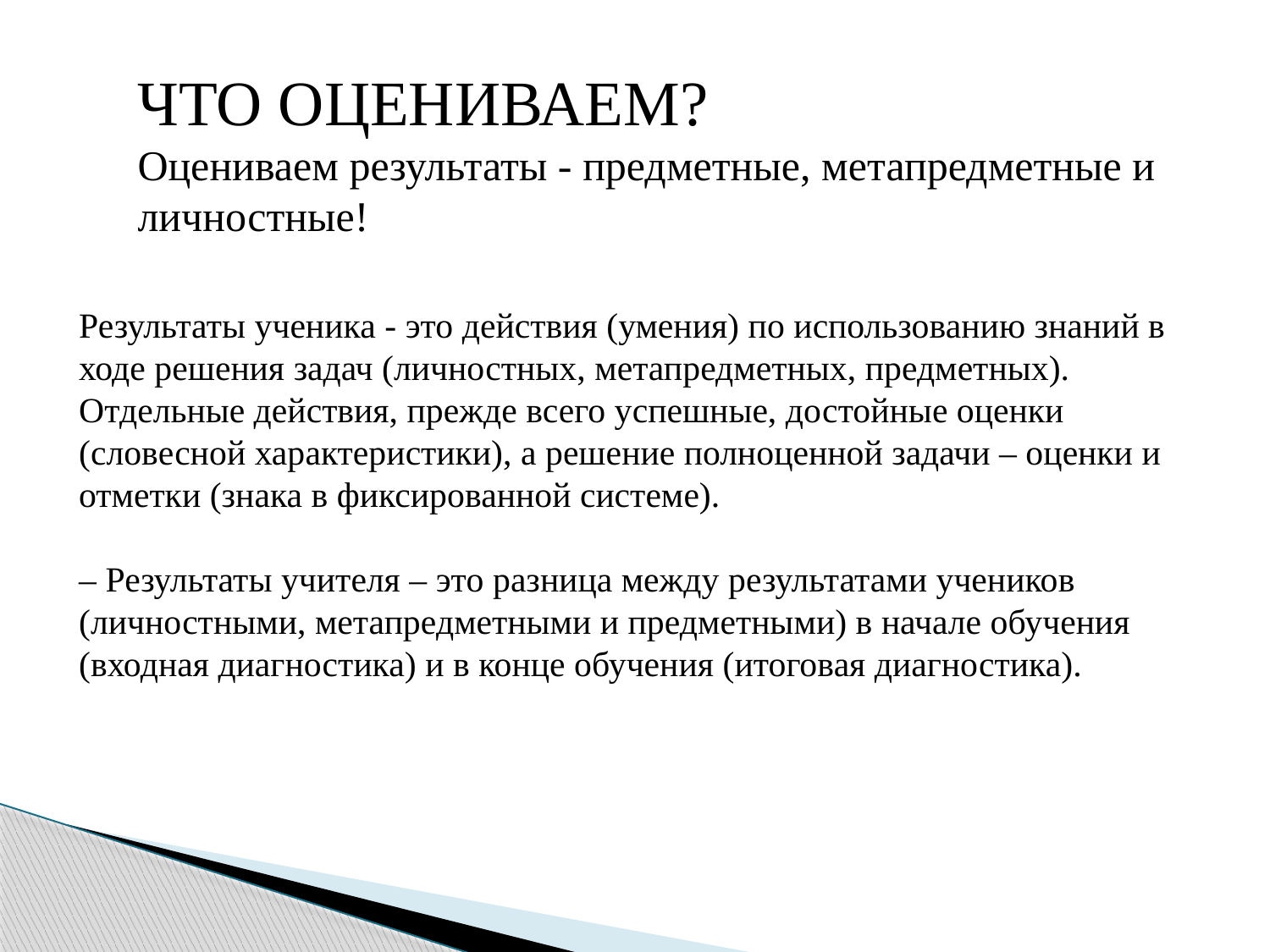

ЧТО ОЦЕНИВАЕМ?
Оцениваем результаты - предметные, метапредметные и личностные!
Результаты ученика - это действия (умения) по использованию знаний в ходе решения задач (личностных, метапредметных, предметных). Отдельные действия, прежде всего успешные, достойные оценки (словесной характеристики), а решение полноценной задачи – оценки и отметки (знака в фиксированной системе).

– Результаты учителя – это разница между результатами учеников (личностными, метапредметными и предметными) в начале обучения (входная диагностика) и в конце обучения (итоговая диагностика).